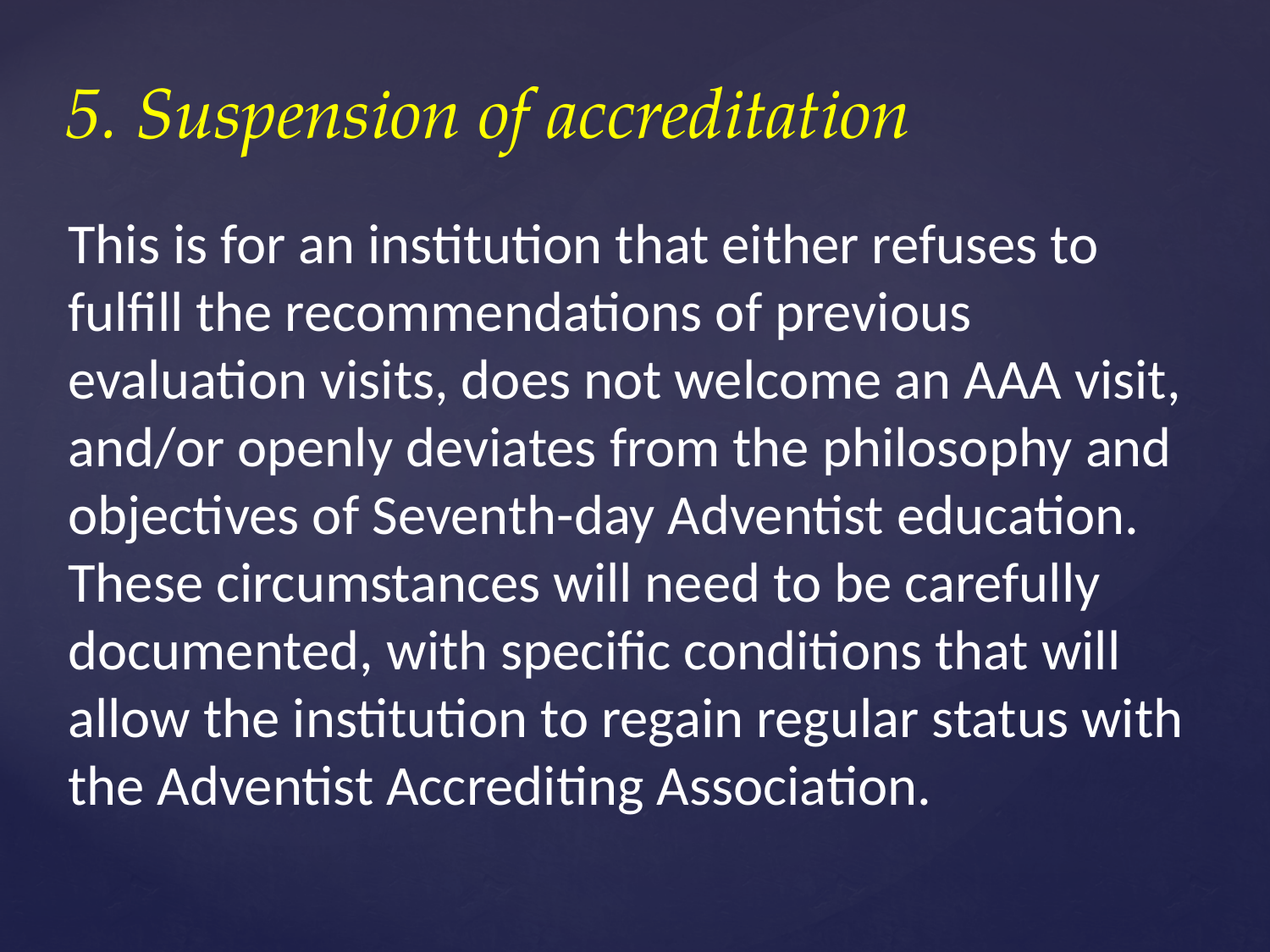

# 5. Suspension of accreditation
This is for an institution that either refuses to fulfill the recommendations of previous evaluation visits, does not welcome an AAA visit, and/or openly deviates from the philosophy and objectives of Seventh-day Adventist education.  These circumstances will need to be carefully documented, with specific conditions that will allow the institution to regain regular status with the Adventist Accrediting Association.